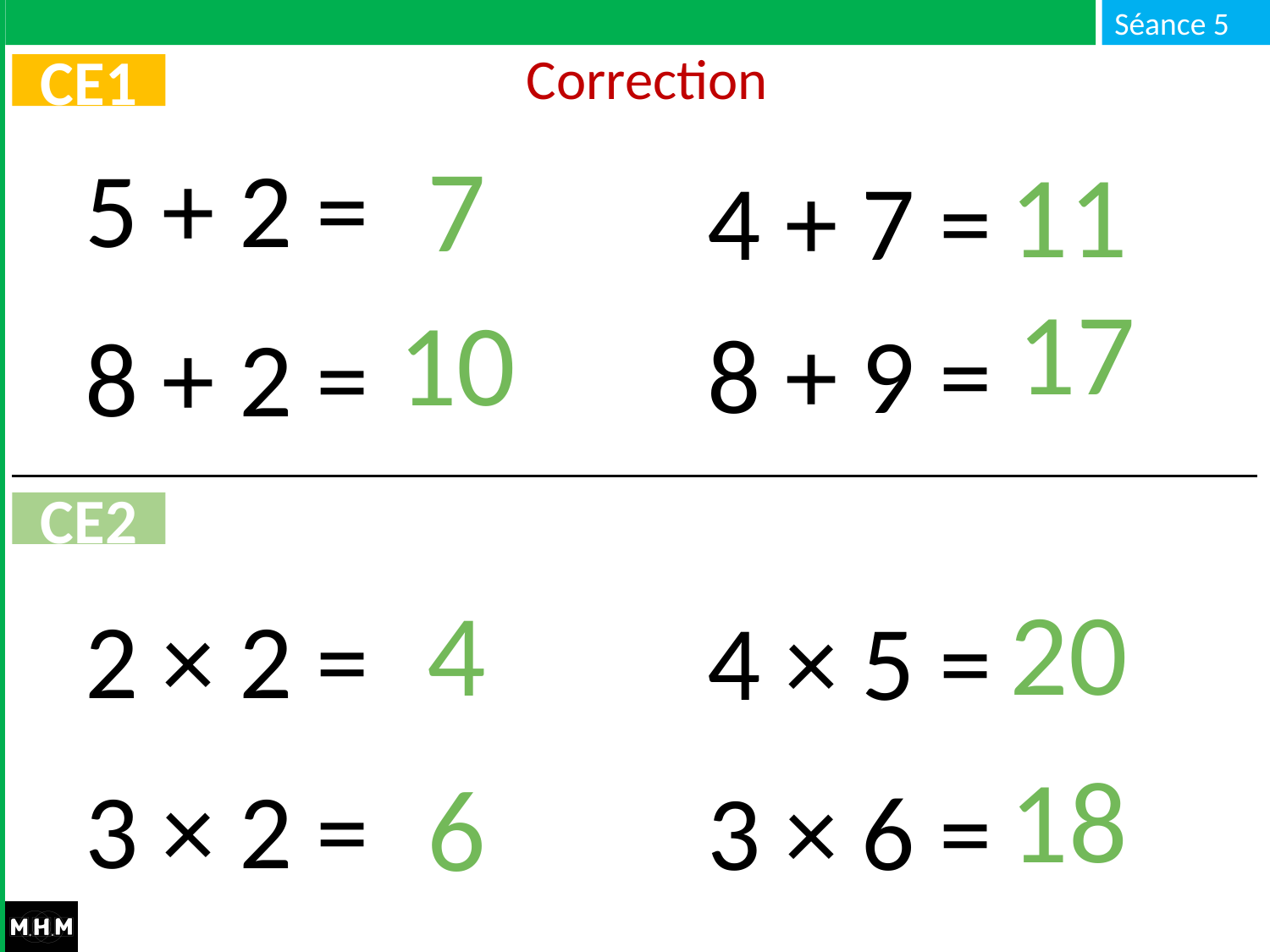

Correction
CE1
7
11
5 + 2 = …
4 + 7 = …
17
10
8 + 9 = …
8 + 2 = …
CE2
20
4
2 × 2 = …
4 × 5 = …
18
6
3 × 2 = …
3 × 6 = …